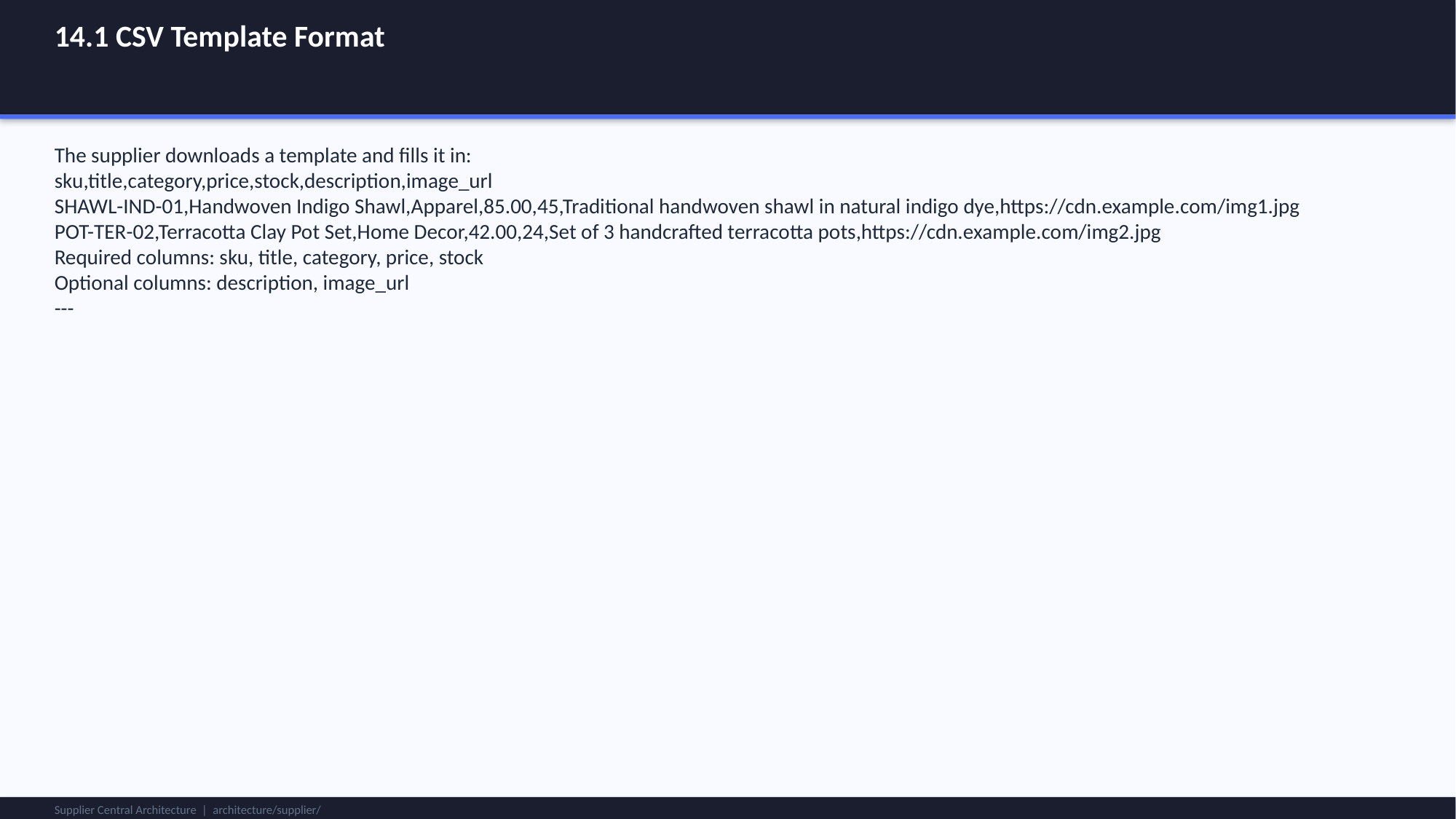

14.1 CSV Template Format

The supplier downloads a template and fills it in:
sku,title,category,price,stock,description,image_url
SHAWL-IND-01,Handwoven Indigo Shawl,Apparel,85.00,45,Traditional handwoven shawl in natural indigo dye,https://cdn.example.com/img1.jpg
POT-TER-02,Terracotta Clay Pot Set,Home Decor,42.00,24,Set of 3 handcrafted terracotta pots,https://cdn.example.com/img2.jpg
Required columns: sku, title, category, price, stock
Optional columns: description, image_url
---

Supplier Central Architecture  |  architecture/supplier/